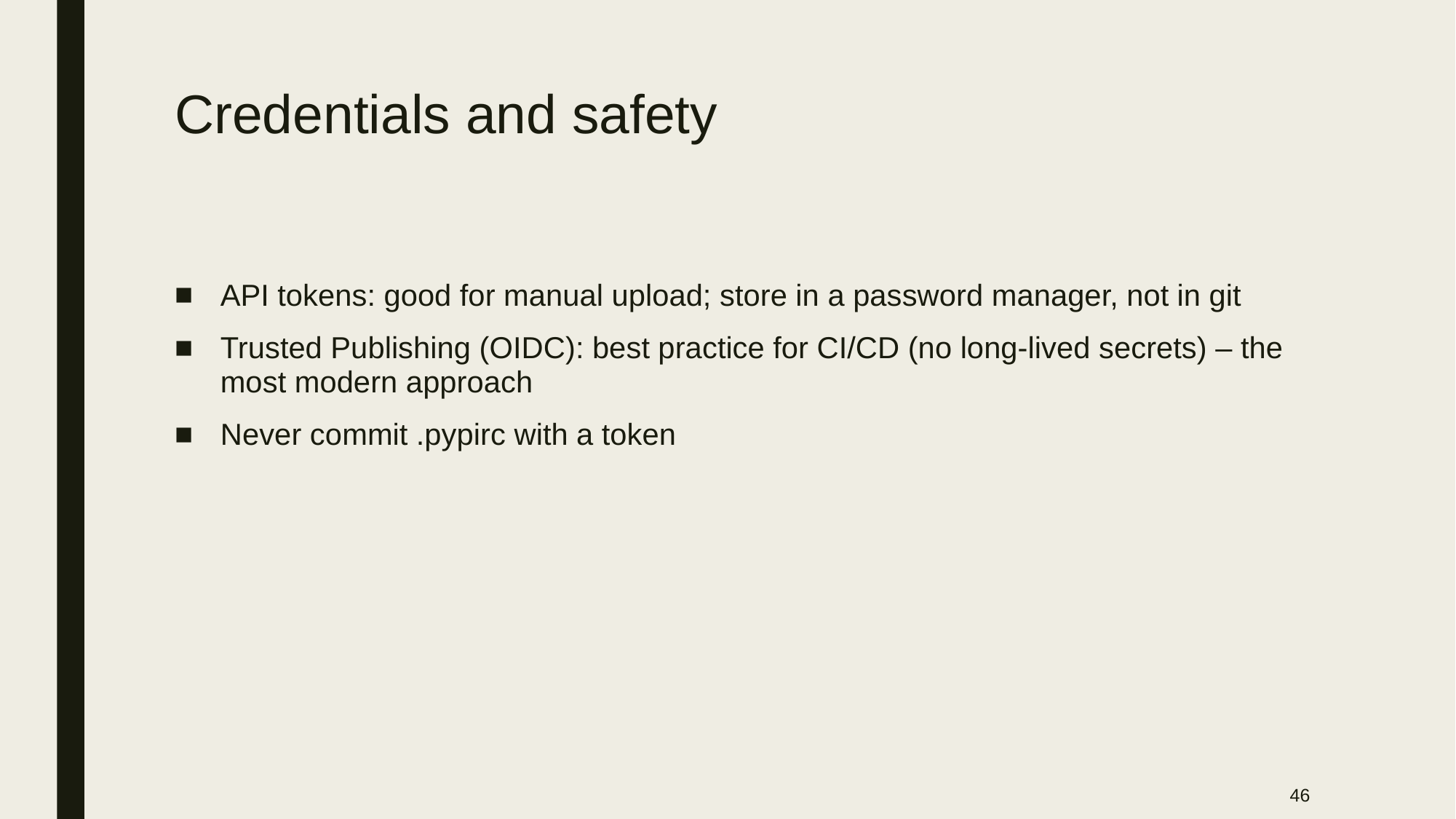

# Credentials and safety
API tokens: good for manual upload; store in a password manager, not in git
Trusted Publishing (OIDC): best practice for CI/CD (no long-lived secrets) – the most modern approach
Never commit .pypirc with a token
46